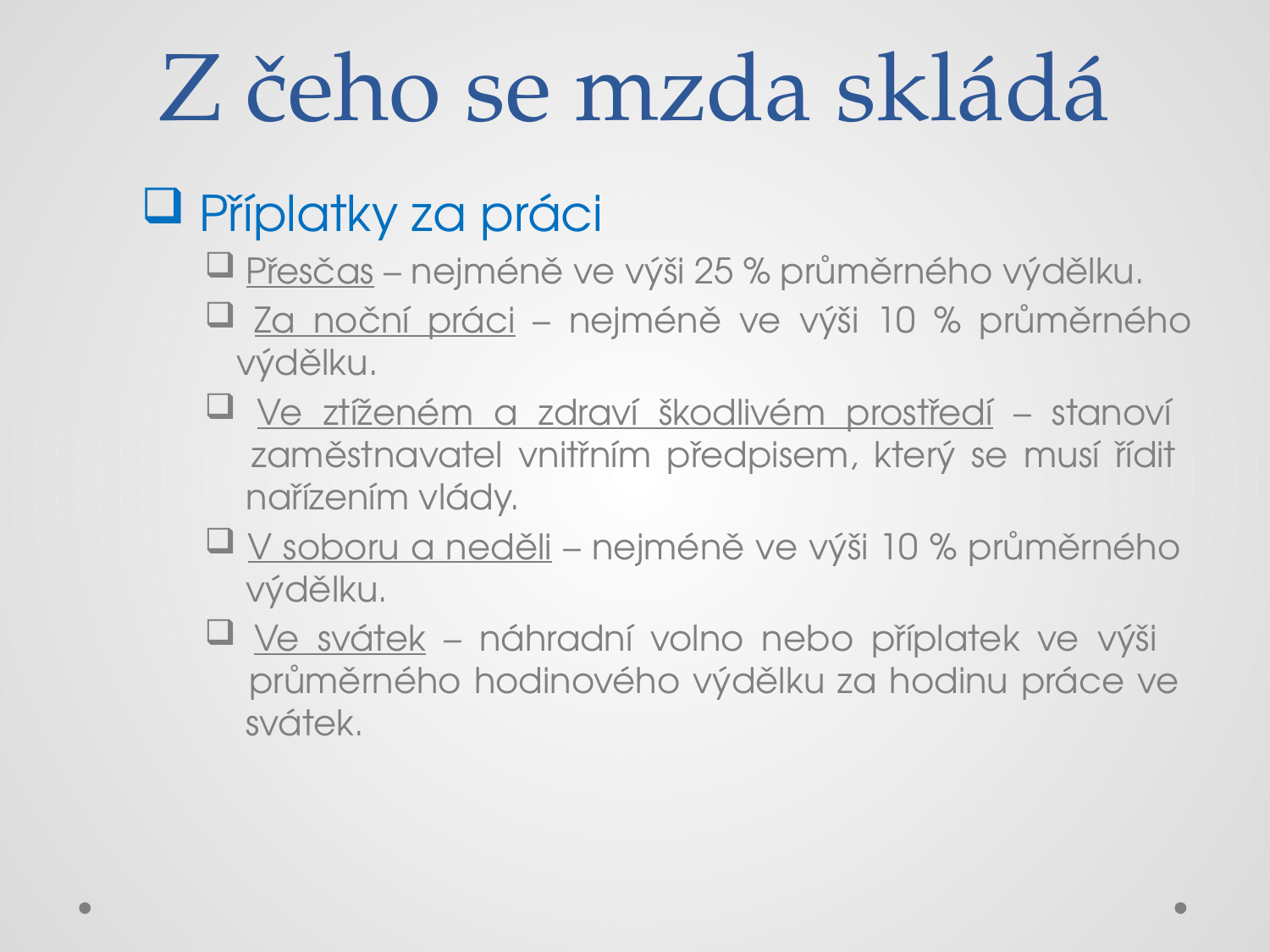

# Z čeho se mzda skládá
 Příplatky za práci
 Přesčas – nejméně ve výši 25 % průměrného výdělku.
 Za noční práci – nejméně ve výši 10 % průměrného výdělku.
 Ve ztíženém a zdraví škodlivém prostředí – stanoví
 zaměstnavatel vnitřním předpisem, který se musí řídit
 nařízením vlády.
 V soboru a neděli – nejméně ve výši 10 % průměrného
 výdělku.
 Ve svátek – náhradní volno nebo příplatek ve výši
 průměrného hodinového výdělku za hodinu práce ve
 svátek.